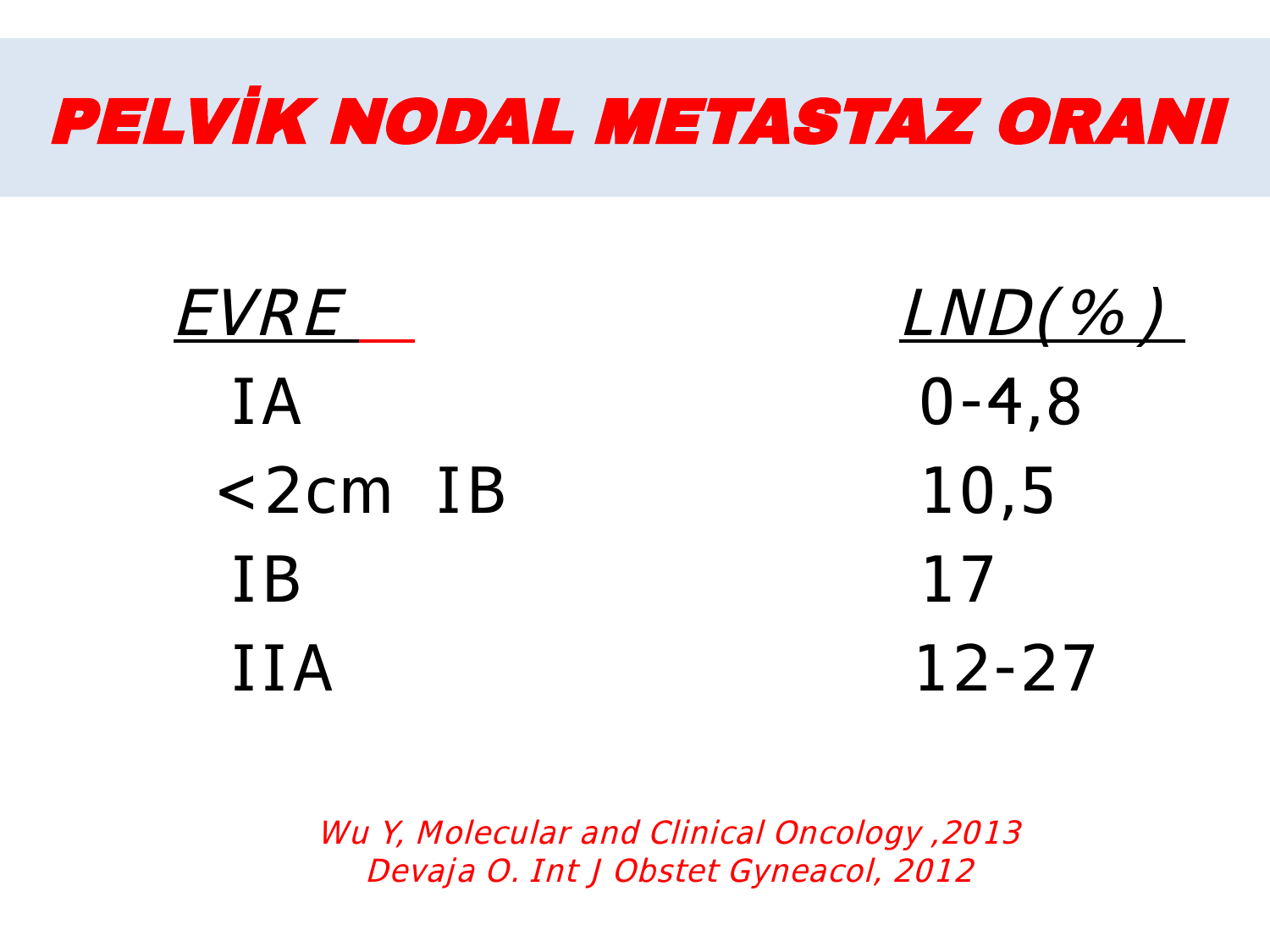

# PELVİK NODAL METASTAZ ORANI
          EVRE                              LND(%)
          IA                                 0-4,8
         <2cm  IB                      10,5
          IB                                 17
          IIA                               12-27
Wu Y, Molecular and Clinical Oncology ,2013
Devaja O. Int J Obstet Gyneacol, 2012